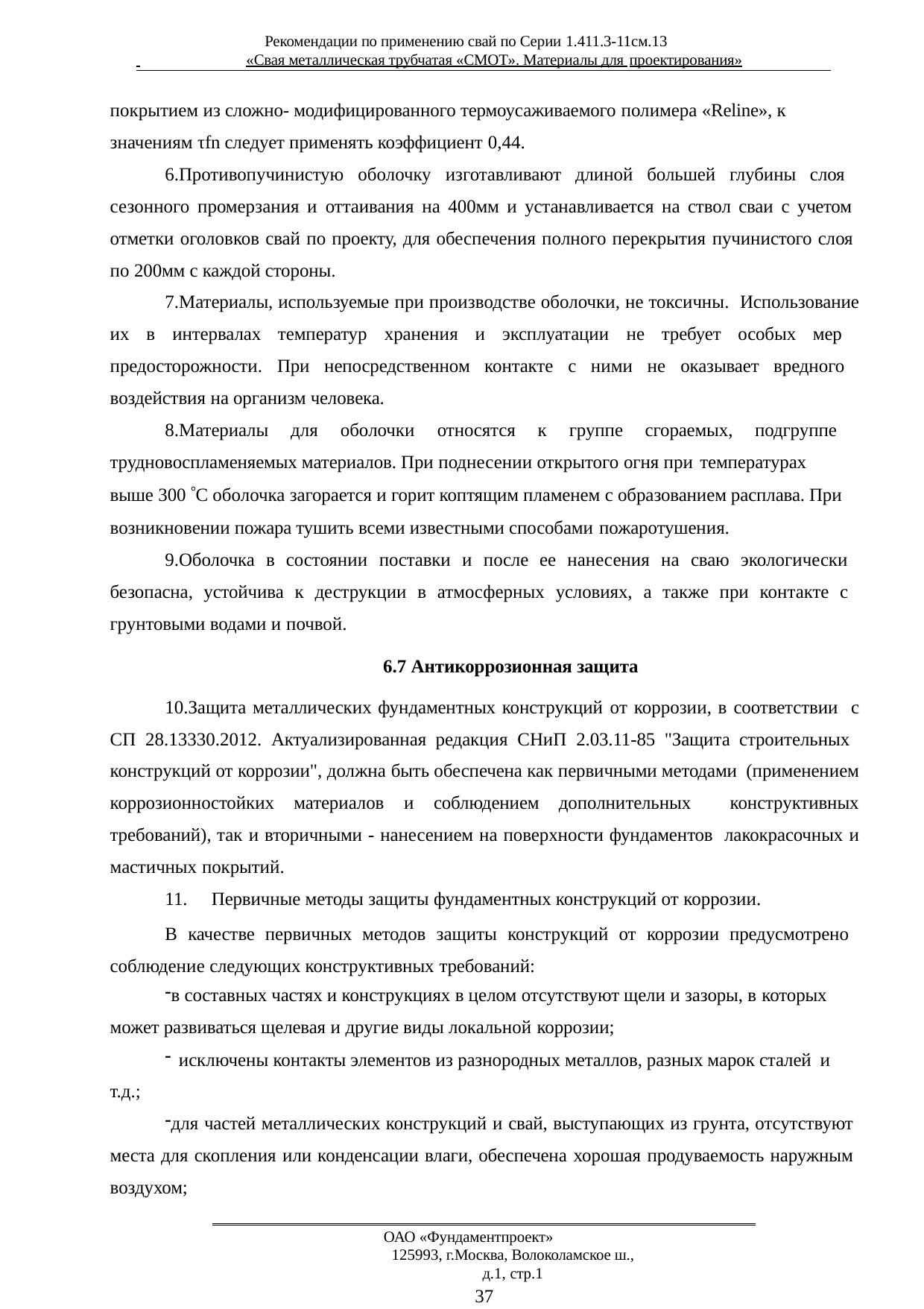

Рекомендации по применению свай по Серии 1.411.3-11см.13
 	«Свая металлическая трубчатая «СМОТ». Материалы для проектирования»

покрытием из сложно- модифицированного термоусаживаемого полимера «Reline», к  значениям τfn следует применять коэффициент 0,44.
Противопучинистую оболочку изготавливают длиной большей глубины слоя  сезонного промерзания и оттаивания на 400мм и устанавливается на ствол сваи с учетом  отметки оголовков свай по проекту, для обеспечения полного перекрытия пучинистого слоя  по 200мм с каждой стороны.
Материалы, используемые при производстве оболочки, не токсичны.  Использование их в интервалах температур хранения и эксплуатации не требует особых мер  предосторожности. При непосредственном контакте с ними не оказывает вредного  воздействия на организм человека.
Материалы для оболочки относятся к группе сгораемых, подгруппе  трудновоспламеняемых материалов. При поднесении открытого огня при температурах
выше 300 °С оболочка загорается и горит коптящим пламенем с образованием расплава. При  возникновении пожара тушить всеми известными способами пожаротушения.
Оболочка в состоянии поставки и после ее нанесения на сваю экологически  безопасна, устойчива к деструкции в атмосферных условиях, а также при контакте с  грунтовыми водами и почвой.

6.7 Антикоррозионная защита
Защита металлических фундаментных конструкций от коррозии, в соответствии  с СП 28.13330.2012. Актуализированная редакция СНиП 2.03.11-85 "Защита строительных  конструкций от коррозии", должна быть обеспечена как первичными методами  (применением коррозионностойких материалов и соблюдением дополнительных  конструктивных требований), так и вторичными - нанесением на поверхности фундаментов  лакокрасочных и мастичных покрытий.
Первичные методы защиты фундаментных конструкций от коррозии.
В качестве первичных методов защиты конструкций от коррозии предусмотрено  соблюдение следующих конструктивных требований:
в составных частях и конструкциях в целом отсутствуют щели и зазоры, в которых
может развиваться щелевая и другие виды локальной коррозии;
исключены контакты элементов из разнородных металлов, разных марок сталей и
т.д.;
для частей металлических конструкций и свай, выступающих из грунта, отсутствуют  места для скопления или конденсации влаги, обеспечена хорошая продуваемость наружным  воздухом;
ОАО «Фундаментпроект»
125993, г.Москва, Волоколамское ш., д.1, стр.1
37